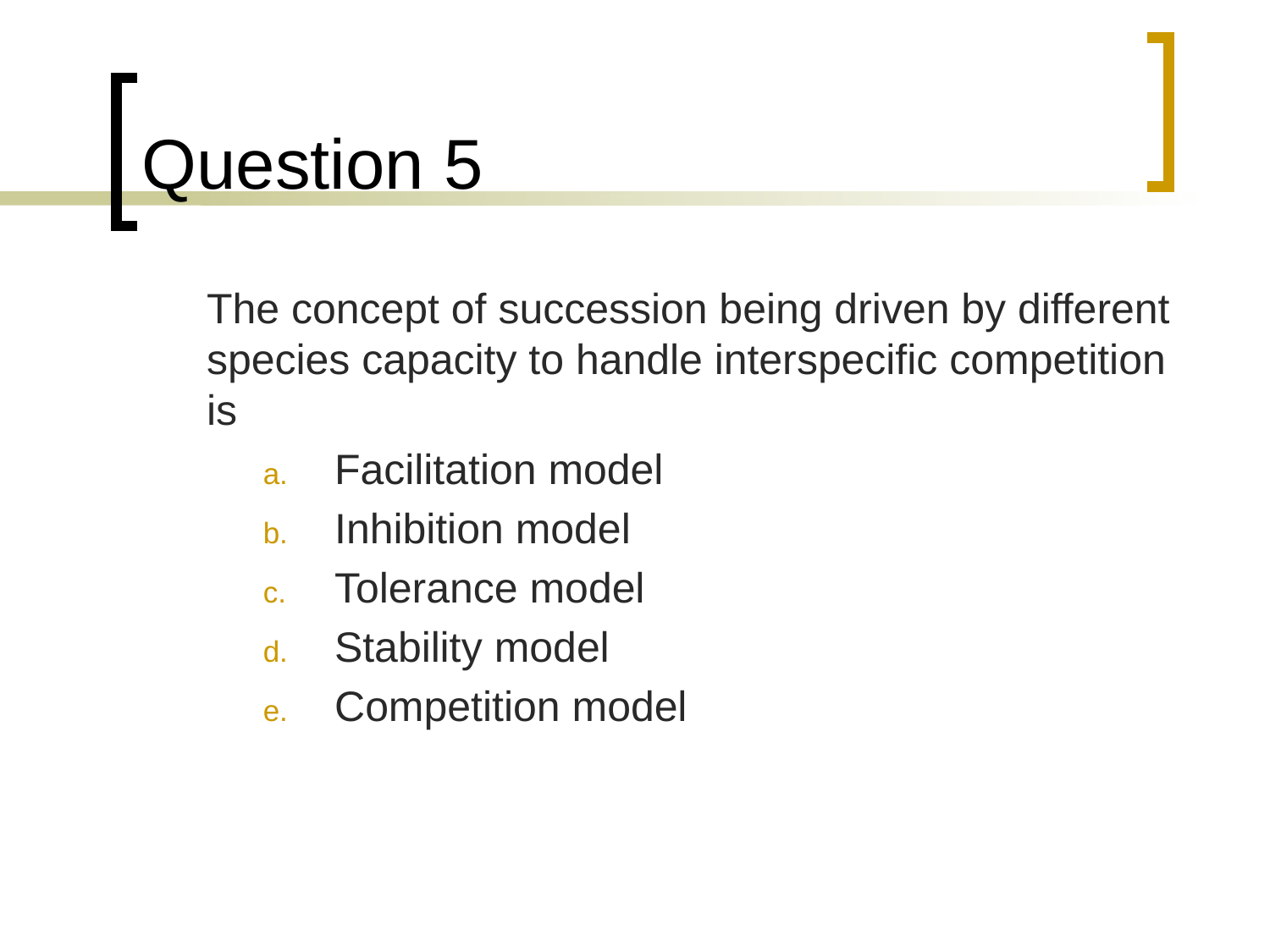

# Question 5
	The concept of succession being driven by different species capacity to handle interspecific competition is
Facilitation model
Inhibition model
Tolerance model
Stability model
Competition model